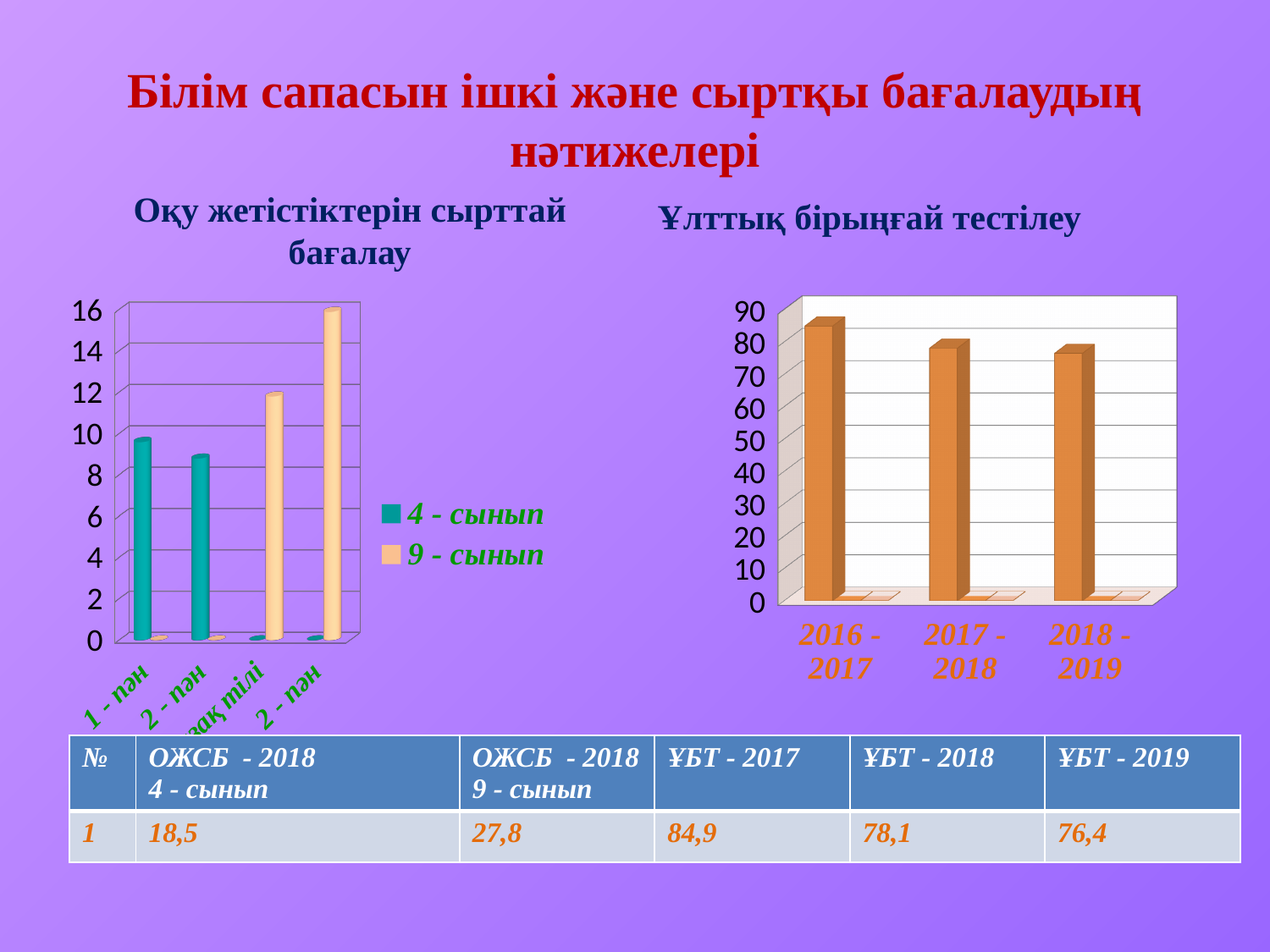

# Білім сапасын ішкі және сыртқы бағалаудың нәтижелері
Ұлттық бірыңғай тестілеу
Оқу жетістіктерін сырттай бағалау

[unsupported chart]

[unsupported chart]

| № | ОЖСБ - 2018 4 - сынып | ОЖСБ - 2018 9 - сынып | ҰБТ - 2017 | ҰБТ - 2018 | ҰБТ - 2019 |
| --- | --- | --- | --- | --- | --- |
| 1 | 18,5 | 27,8 | 84,9 | 78,1 | 76,4 |